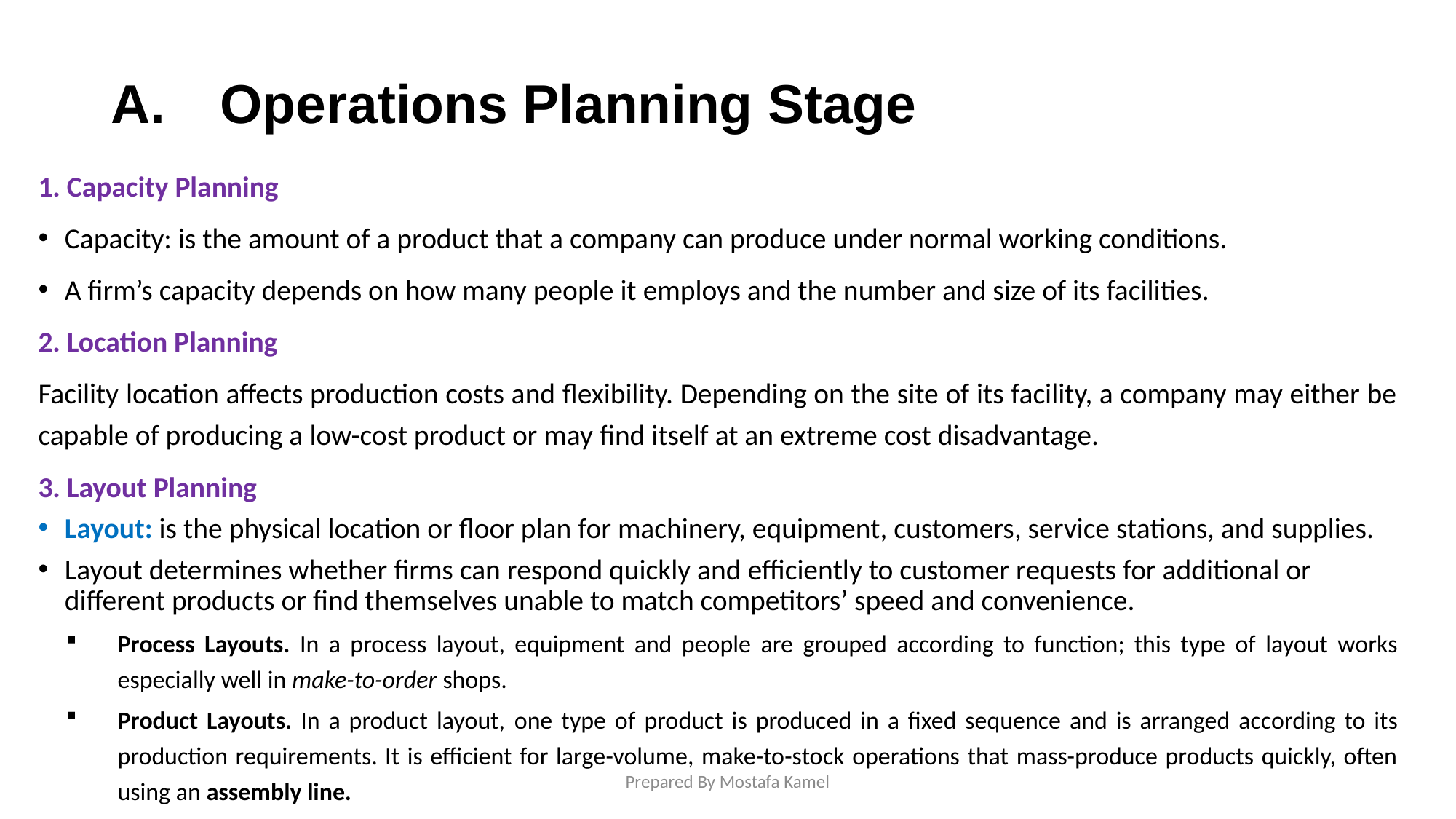

# A. 	Operations Planning Stage
1. Capacity Planning
Capacity: is the amount of a product that a company can produce under normal working conditions.
A firm’s capacity depends on how many people it employs and the number and size of its facilities.
2. Location Planning
Facility location affects production costs and flexibility. Depending on the site of its facility, a company may either be capable of producing a low-cost product or may find itself at an extreme cost disadvantage.
3. Layout Planning
Layout: is the physical location or floor plan for machinery, equipment, customers, service stations, and supplies.
Layout determines whether firms can respond quickly and efficiently to customer requests for additional or different products or find themselves unable to match competitors’ speed and convenience.
Process Layouts. In a process layout, equipment and people are grouped according to function; this type of layout works especially well in make-to-order shops.
Product Layouts. In a product layout, one type of product is produced in a fixed sequence and is arranged according to its production requirements. It is efficient for large-volume, make-to-stock operations that mass-produce products quickly, often using an assembly line.
Prepared By Mostafa Kamel